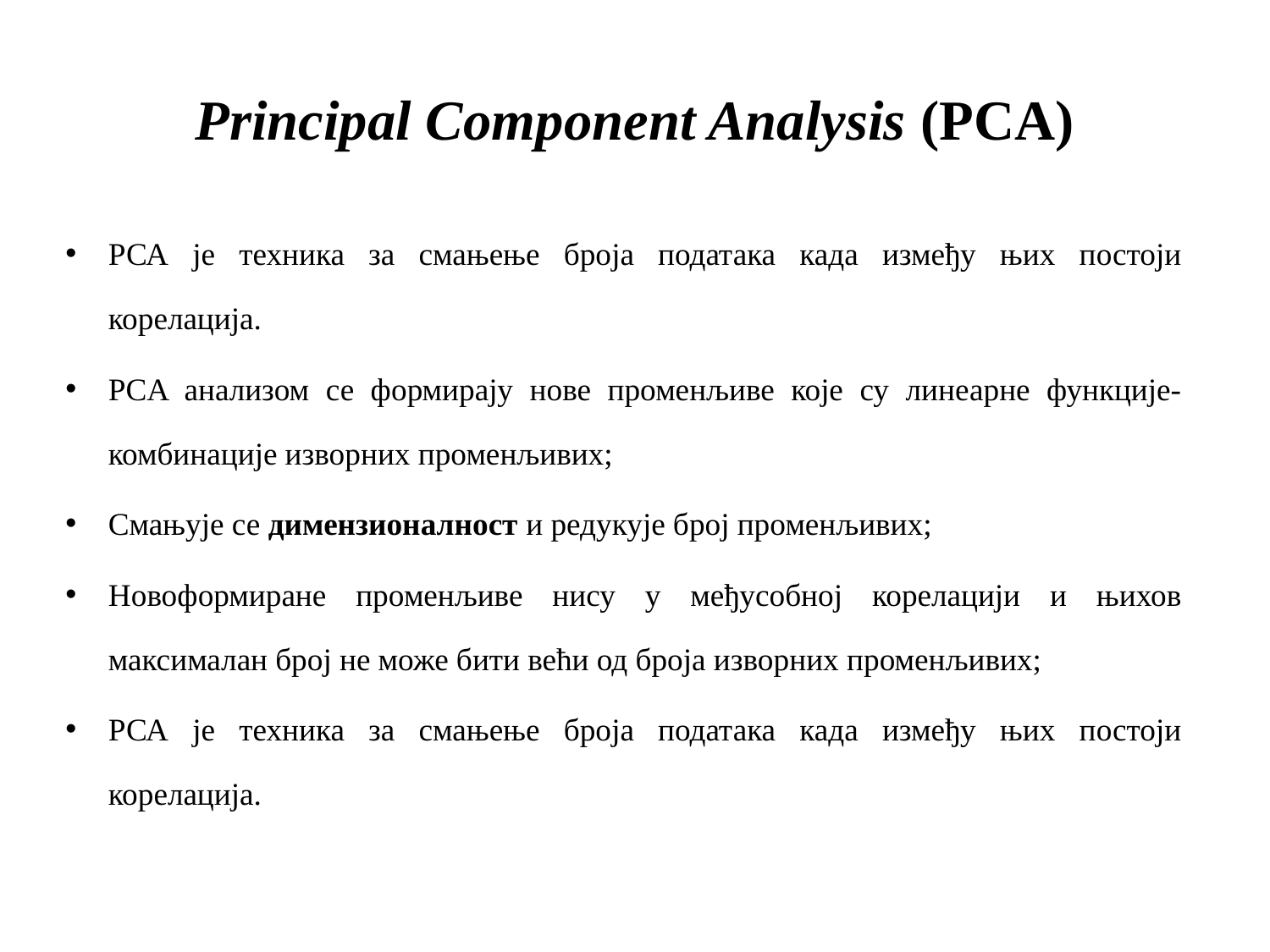

# Principal Component Analysis (PCA)
РСА је техника за смањење броја података када између њих постоји корелација.
PCA анализом се формирају нове променљиве које су линеарне функције-комбинације изворних променљивих;
Смањује се димензионалност и редукује број променљивих;
Новоформиране променљиве нису у међусобној корелацији и њихов максималан број не може бити већи од броја изворних променљивих;
РСА је техника за смањење броја података када између њих постоји корелација.